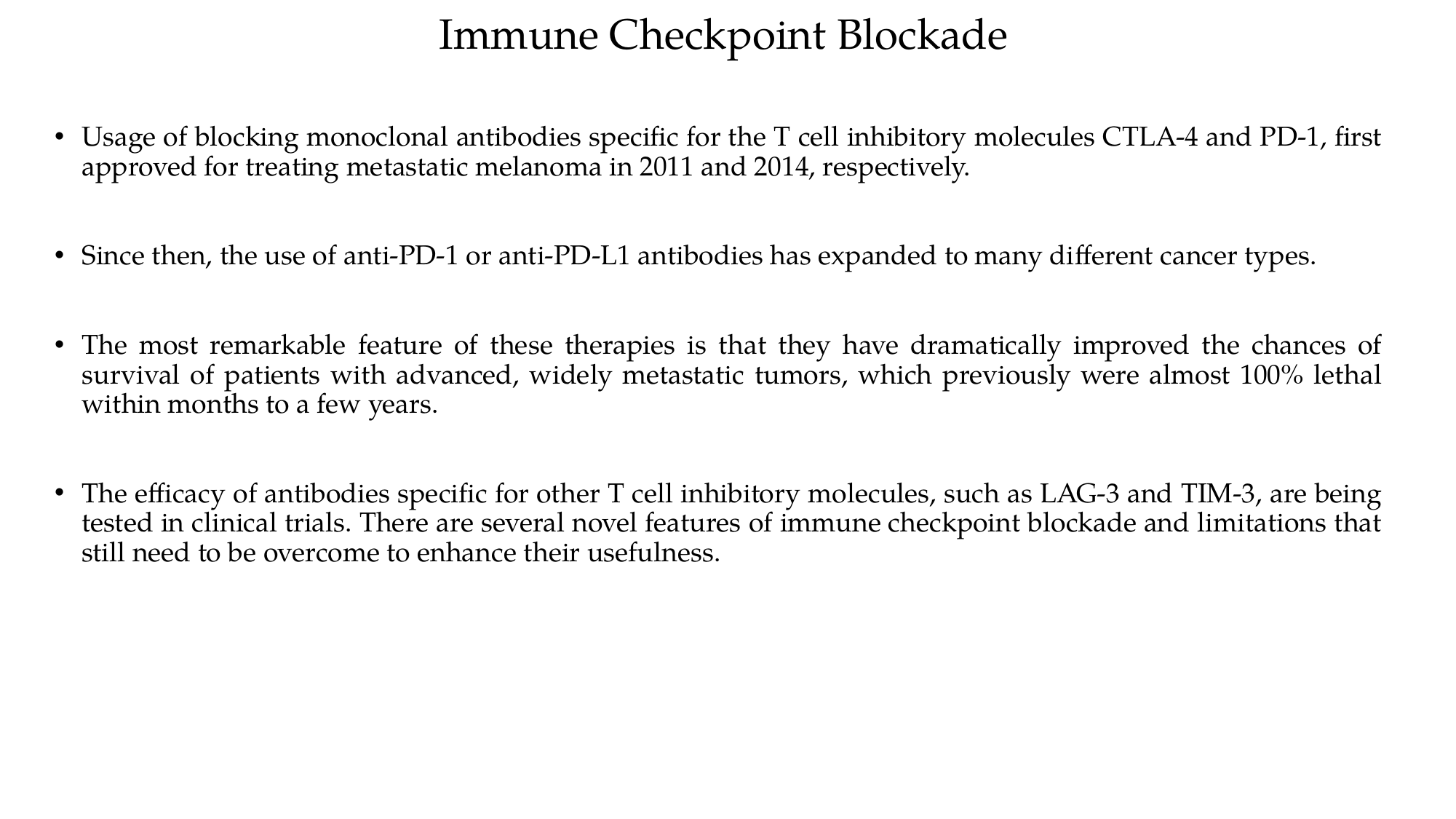

# Immune Checkpoint Blockade
Usage of blocking monoclonal antibodies specific for the T cell inhibitory molecules CTLA-4 and PD-1, first approved for treating metastatic melanoma in 2011 and 2014, respectively.

Since then, the use of anti-PD-1 or anti-PD-L1 antibodies has expanded to many diﬀerent cancer types.

The most remarkable feature of these therapies is that they have dramatically improved the chances of survival of patients with advanced, widely metastatic tumors, which previously were almost 100% lethal within months to a few years.

The efficacy of antibodies specific for other T cell inhibitory molecules, such as LAG-3 and TIM-3, are being tested in clinical trials. There are several novel features of immune checkpoint blockade and limitations that still need to be overcome to enhance their usefulness.